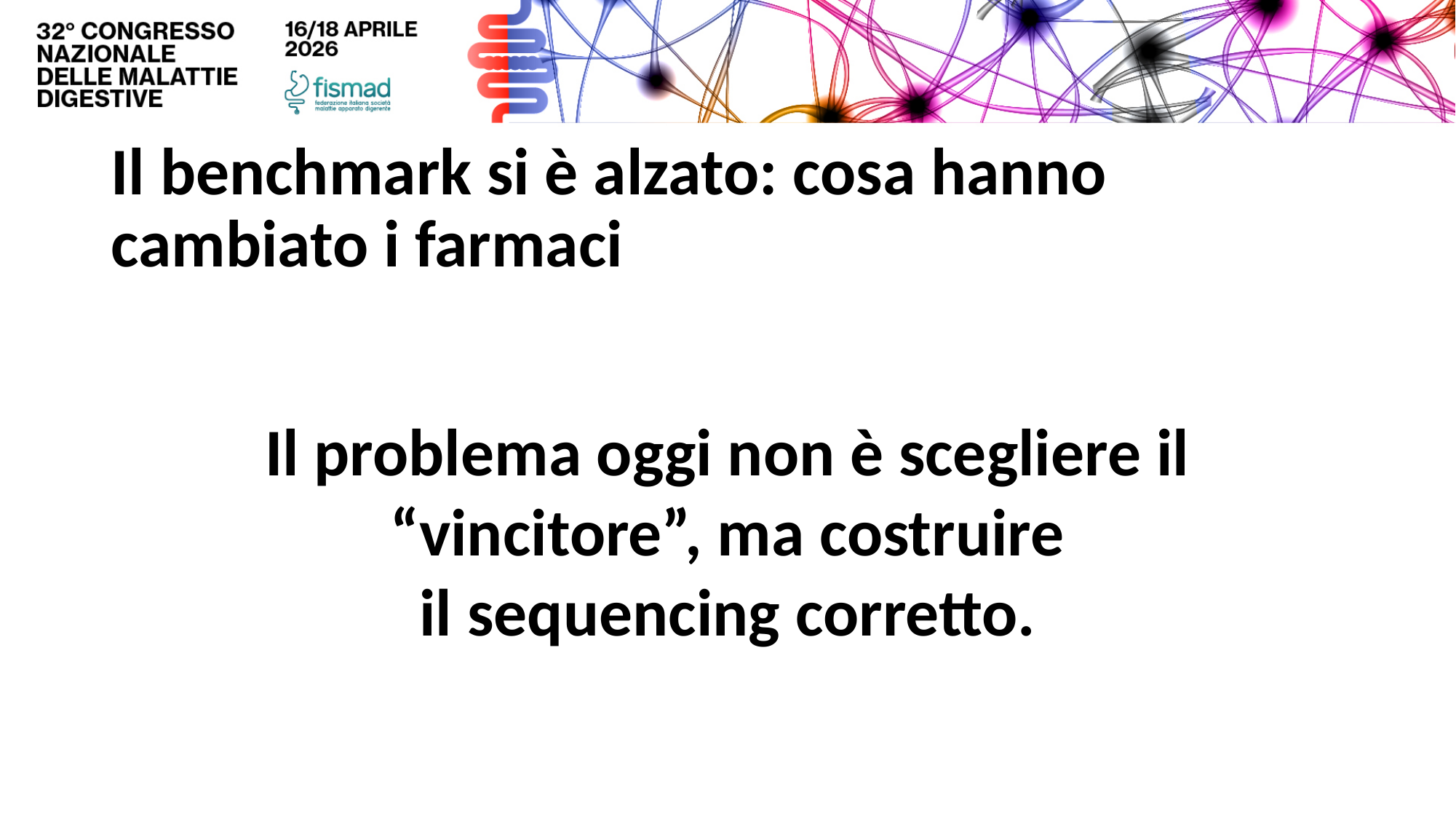

# Il benchmark si è alzato: cosa hanno cambiato i farmaci
Il problema oggi non è scegliere il “vincitore”, ma costruire il sequencing corretto.